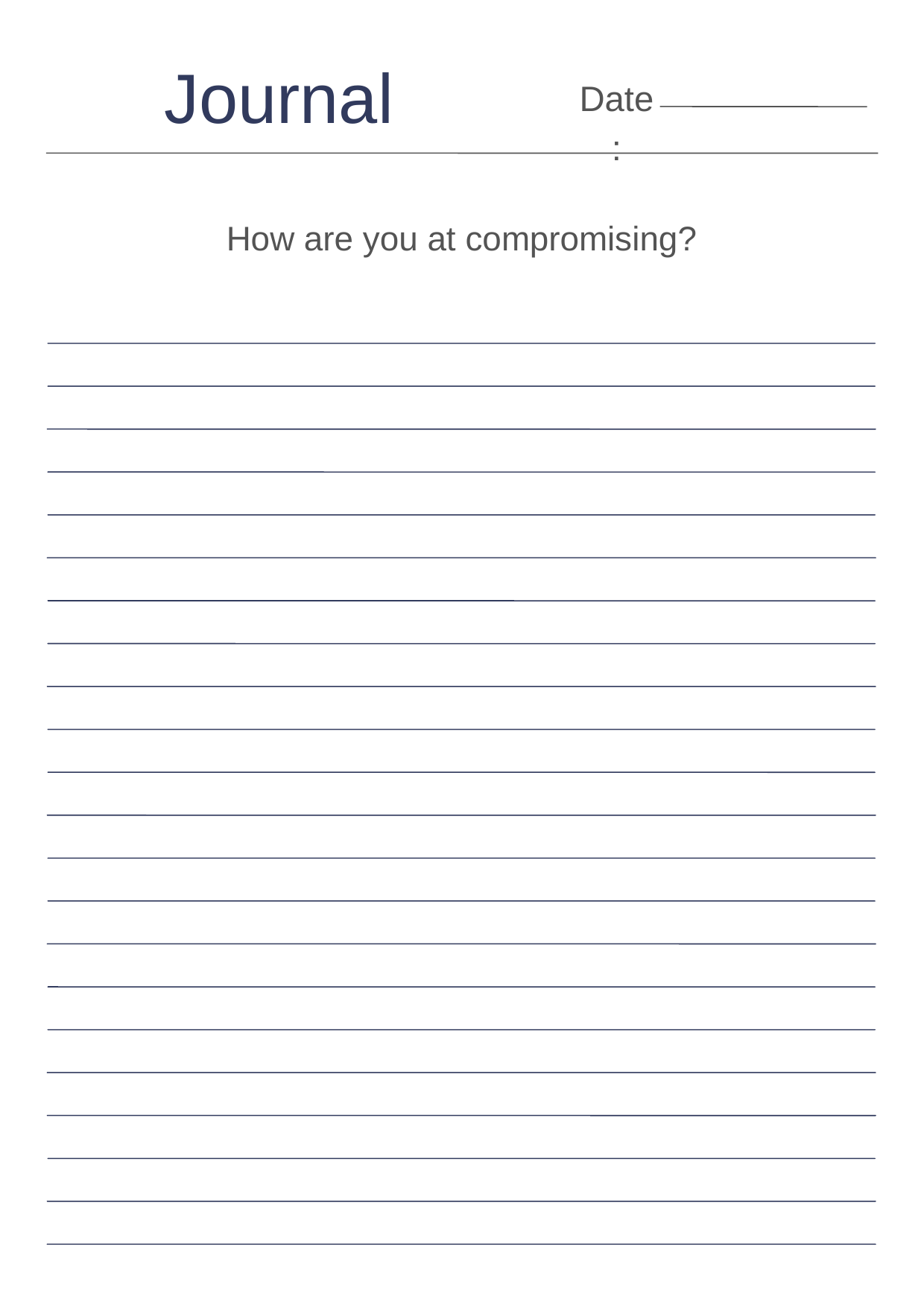

Journal
Date:

How are you at compromising?